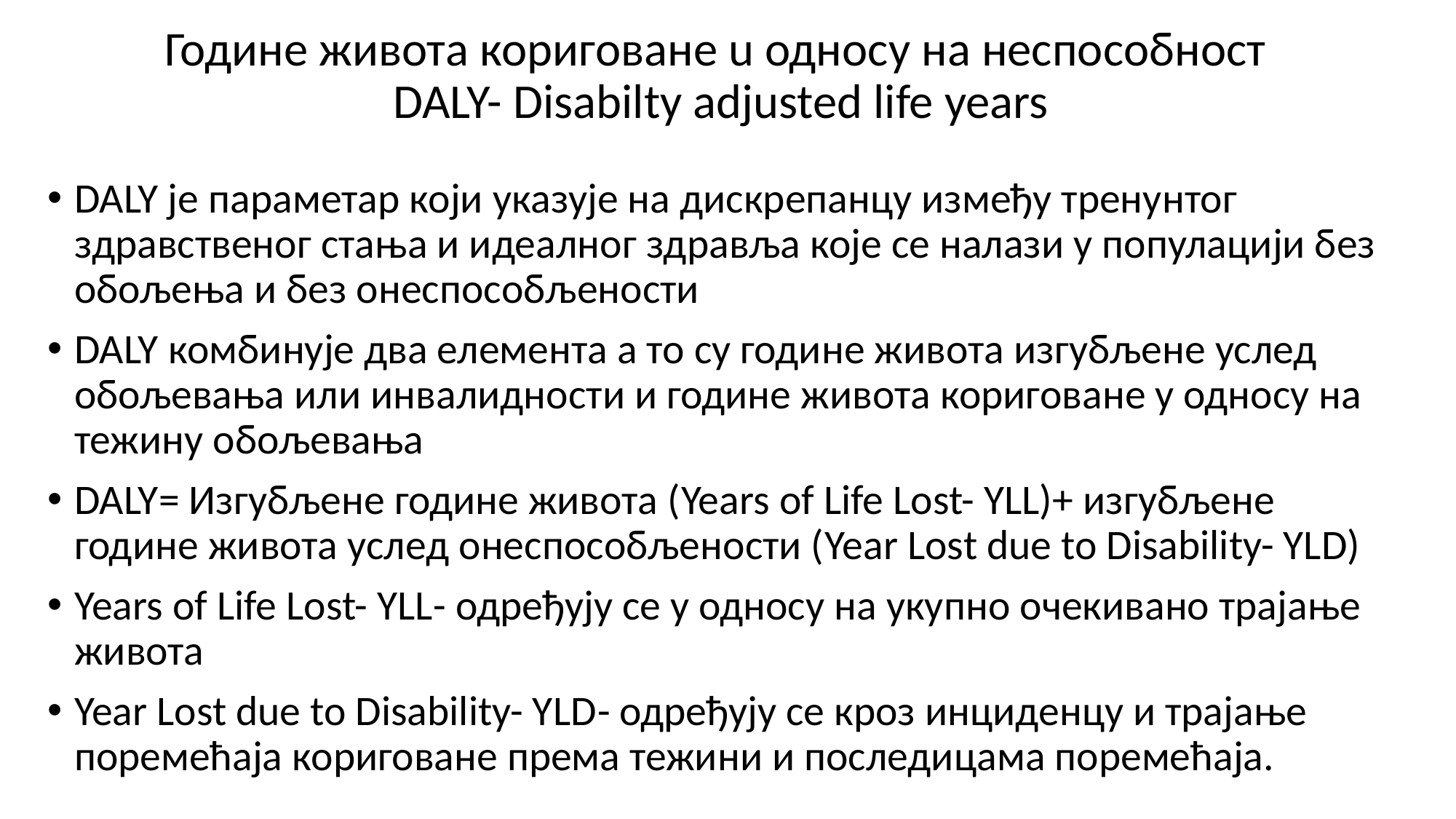

# Године живота кориговане u односу на неспособност DALY- Disabilty adjusted life years
DALY je параметар који указује на дискрепанцу између тренунтог здравственог стања и идеалног здравља које се налази у популацији без обољења и без онеспособљености
DALY комбинује два елемента а то су године живота изгубљене услед обољевања или инвалидности и године живота кориговане у односу на тежину обољевања
DALY= Изгубљене године живота (Years of Life Lost- YLL)+ изгубљене године живота услед онеспособљености (Year Lost due to Disability- YLD)
Years of Life Lost- YLL- одређују се у односу на укупно очекивано трајање живота
Year Lost due to Disability- YLD- одређују се кроз инциденцу и трајање поремећаја кориговане према тежини и последицама поремећаја.